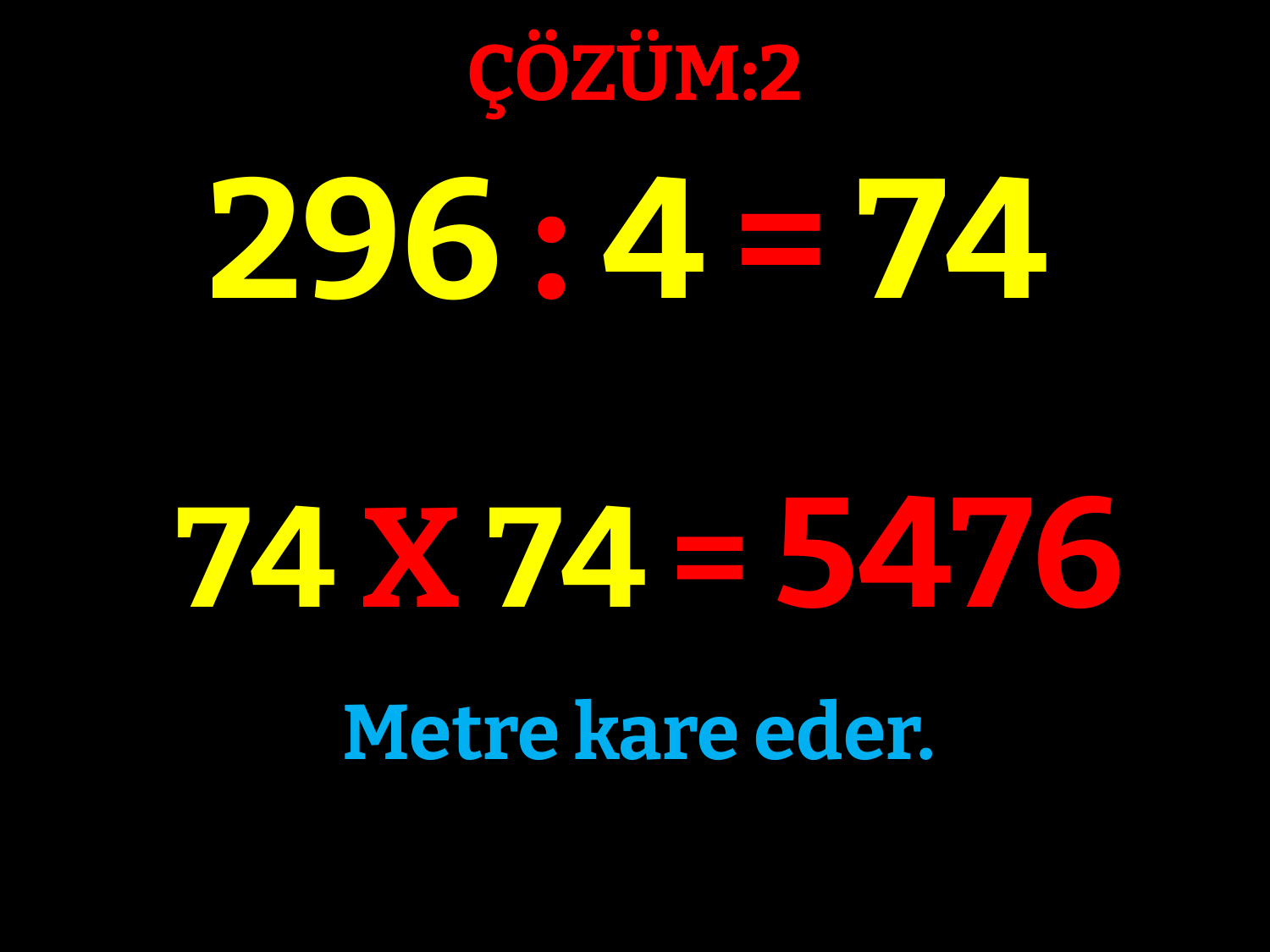

ÇÖZÜM:2
296 : 4 = 74
#
74 X 74 = 5476
Metre kare eder.